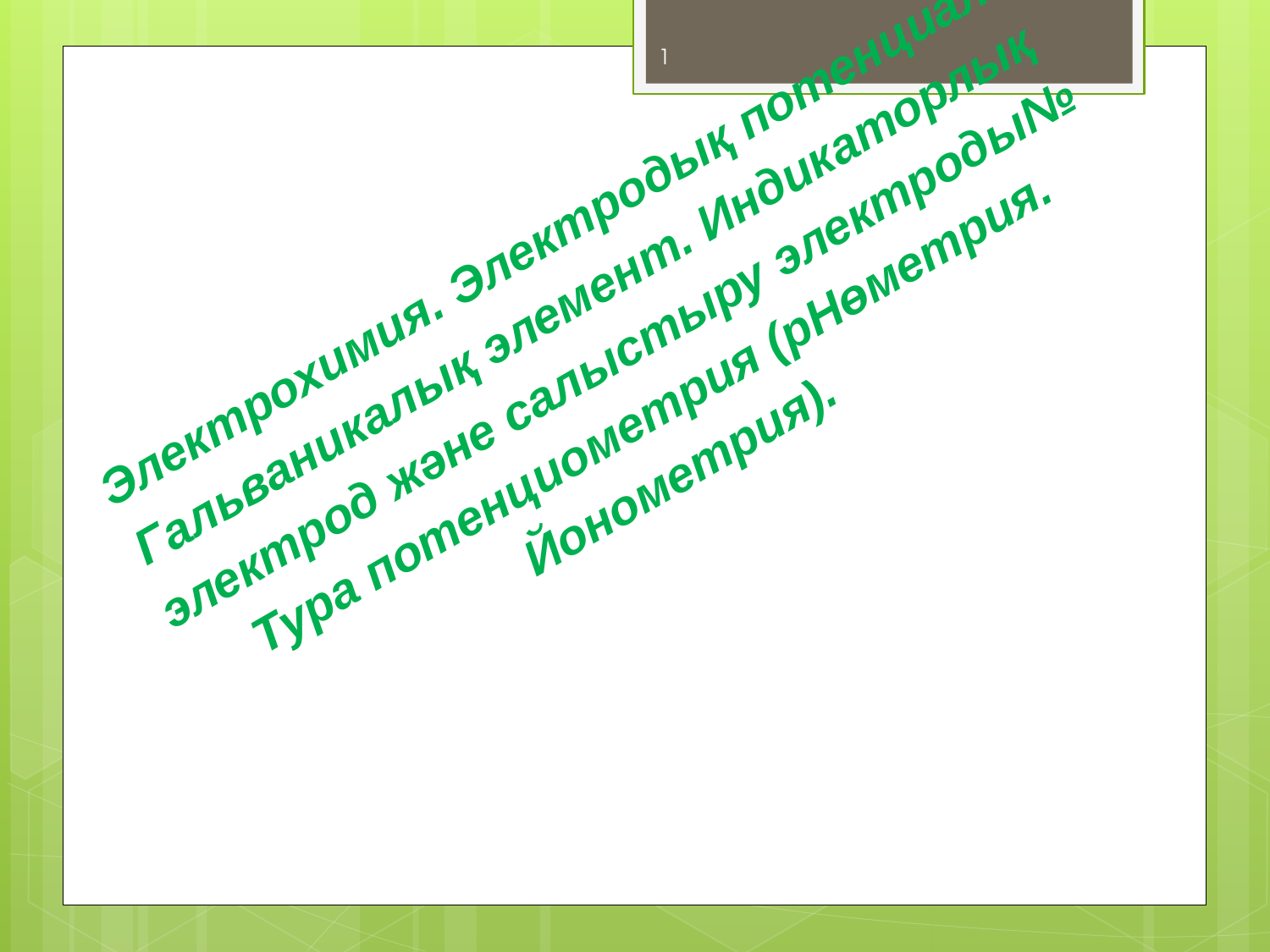

1
# Электрохимия. Электродық потенциал. Гальваникалық элемент. Индикаторлық электрод және салыстыру электроды№ Тура потенциометрия (рНөметрия. Йонометрия).